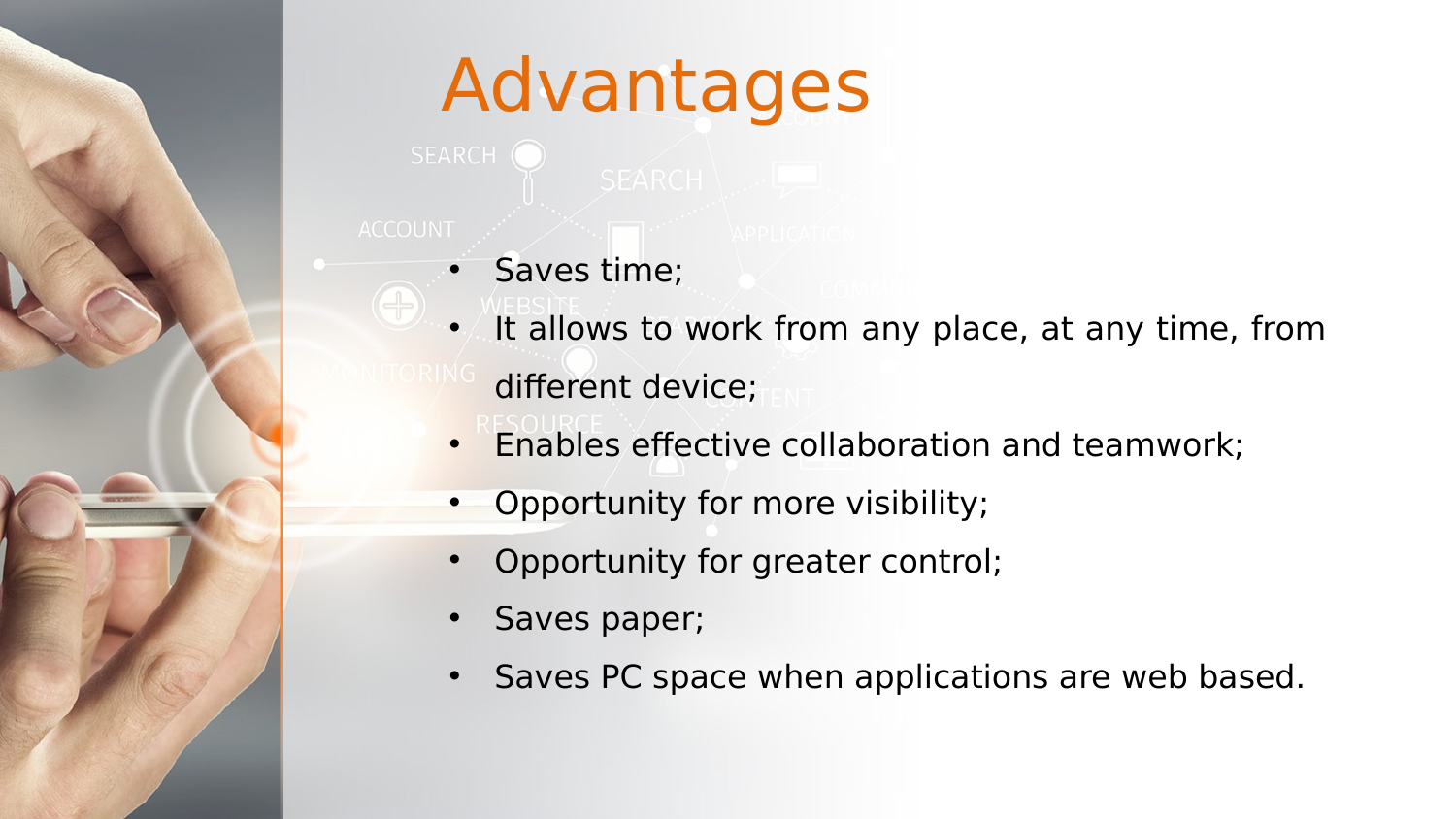

# Advantages
Saves time;
It allows to work from any place, at any time, from different device;
Enables effective collaboration and teamwork;
Opportunity for more visibility;
Opportunity for greater control;
Saves paper;
Saves PC space when applications are web based.